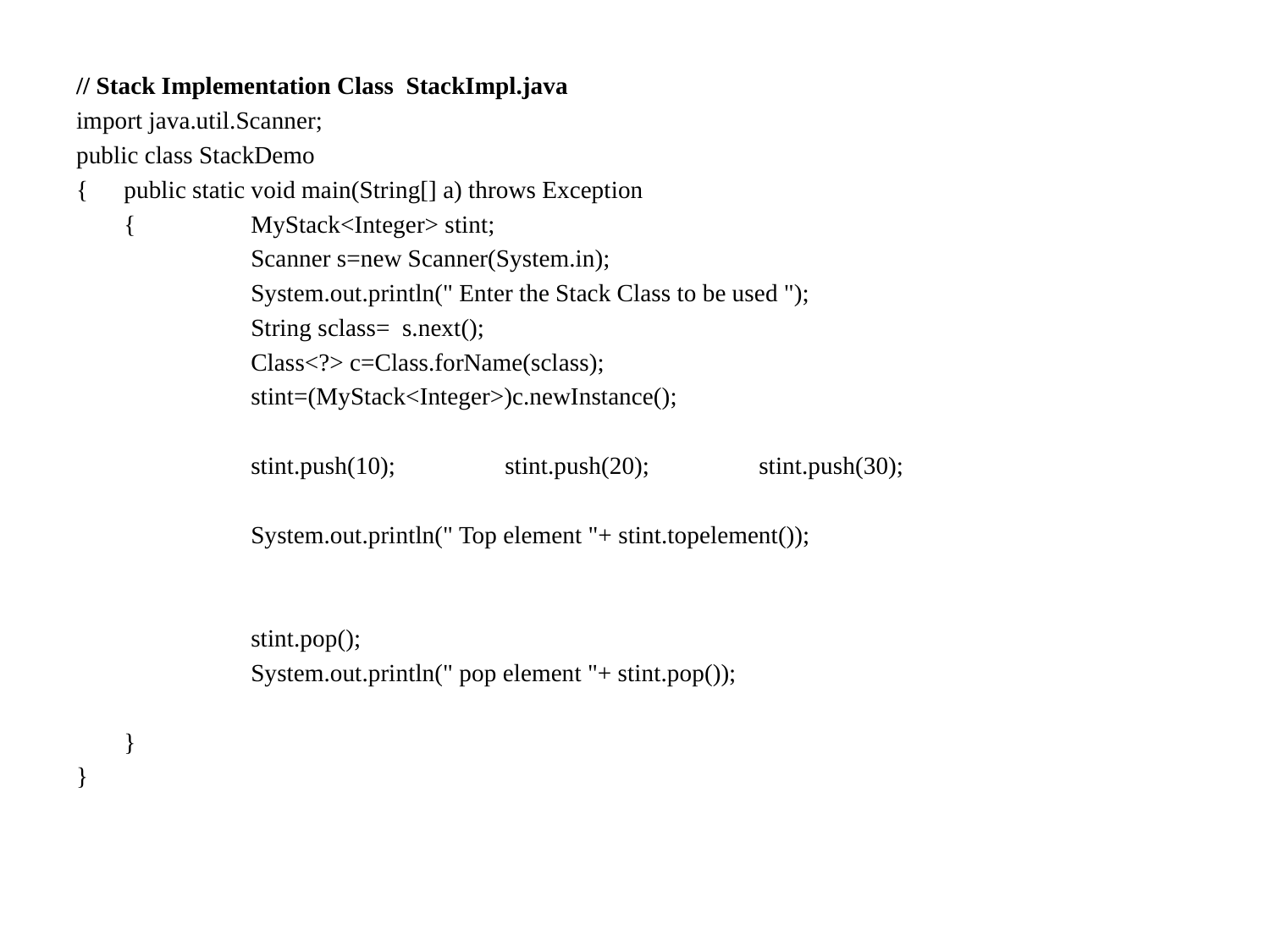

// Stack Implementation Class  StackImpl.java
import java.util.Scanner;
public class StackDemo
{	public static void main(String[] a) throws Exception
	{	MyStack<Integer> stint;
		Scanner s=new Scanner(System.in);
		System.out.println(" Enter the Stack Class to be used ");
		String sclass=  s.next();
		Class<?> c=Class.forName(sclass);
		stint=(MyStack<Integer>)c.newInstance();

		stint.push(10);	stint.push(20);	stint.push(30);

		System.out.println(" Top element "+ stint.topelement());

		stint.pop();
		System.out.println(" pop element "+ stint.pop());

	}
}